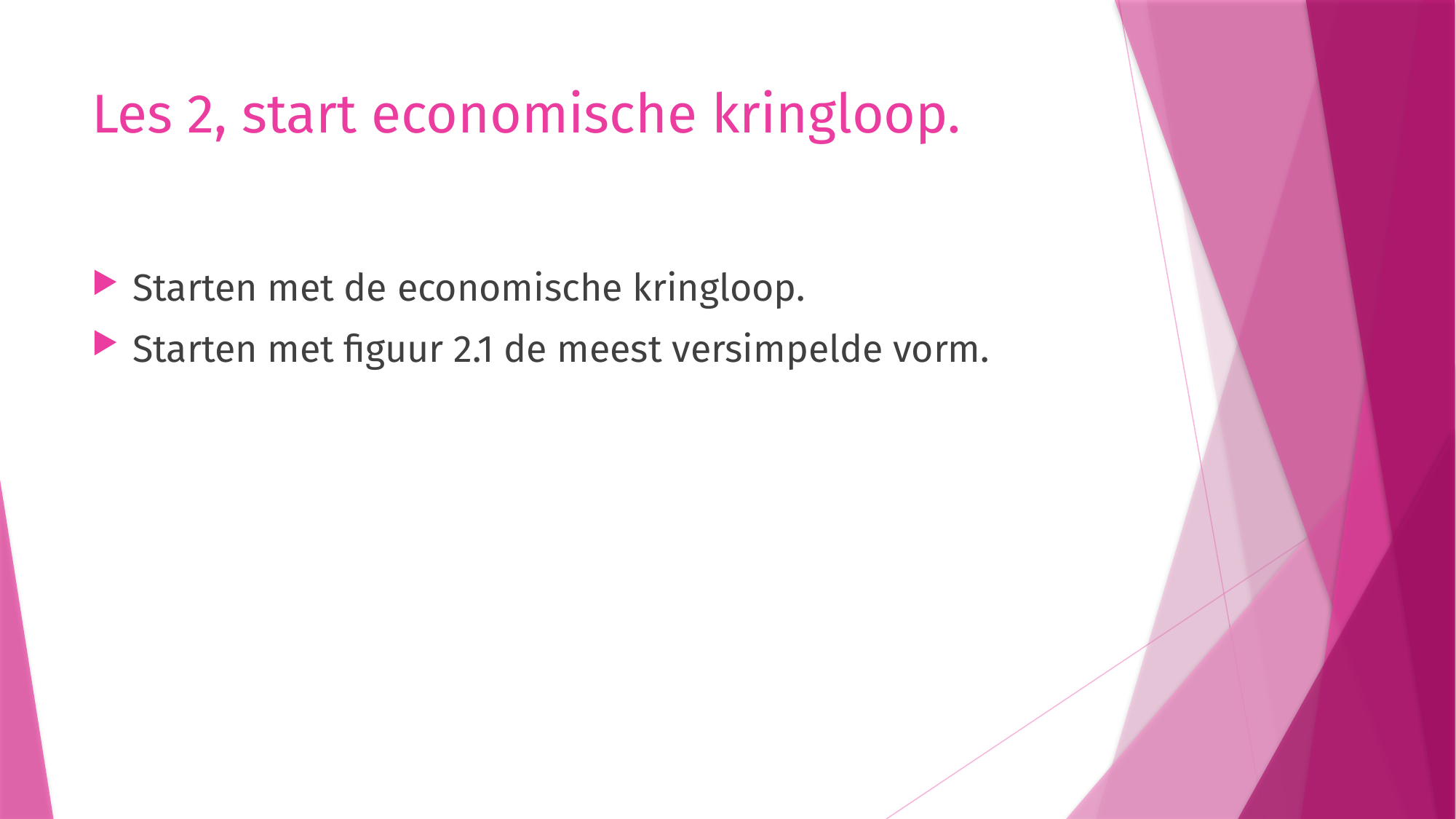

# Les 2, start economische kringloop.
Starten met de economische kringloop.
Starten met figuur 2.1 de meest versimpelde vorm.